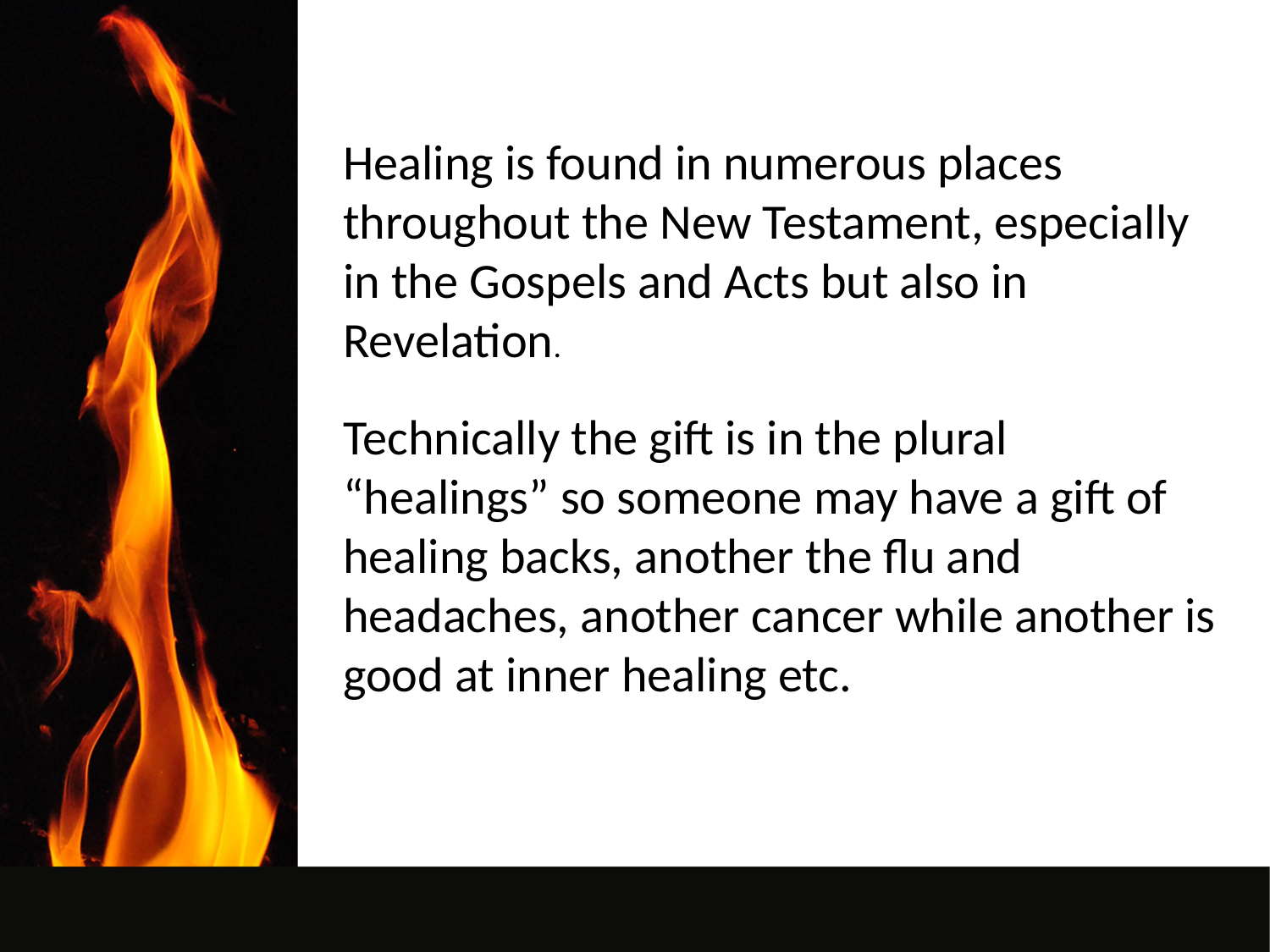

Healing is found in numerous places throughout the New Testament, especially in the Gospels and Acts but also in Revelation.

Technically the gift is in the plural “healings” so someone may have a gift of healing backs, another the flu and headaches, another cancer while another is good at inner healing etc.